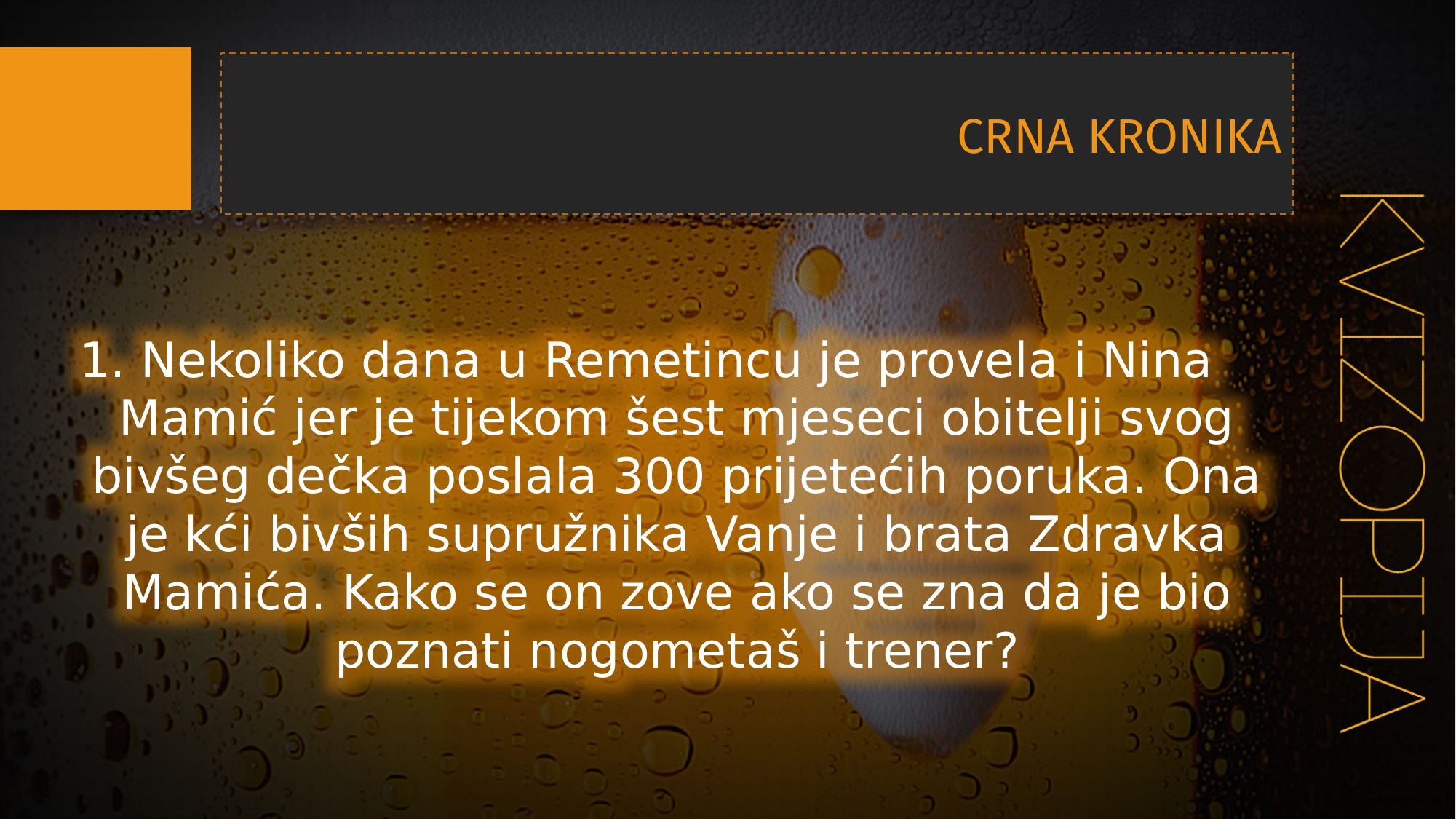

CRNA KRONIKA

Nekoliko dana u Remetincu je provela i Nina Mamić jer je tijekom šest mjeseci obitelji svog bivšeg dečka poslala 300 prijetećih poruka. Ona je kći bivših supružnika Vanje i brata Zdravka Mamića. Kako se on zove ako se zna da je bio poznati nogometaš i trener?